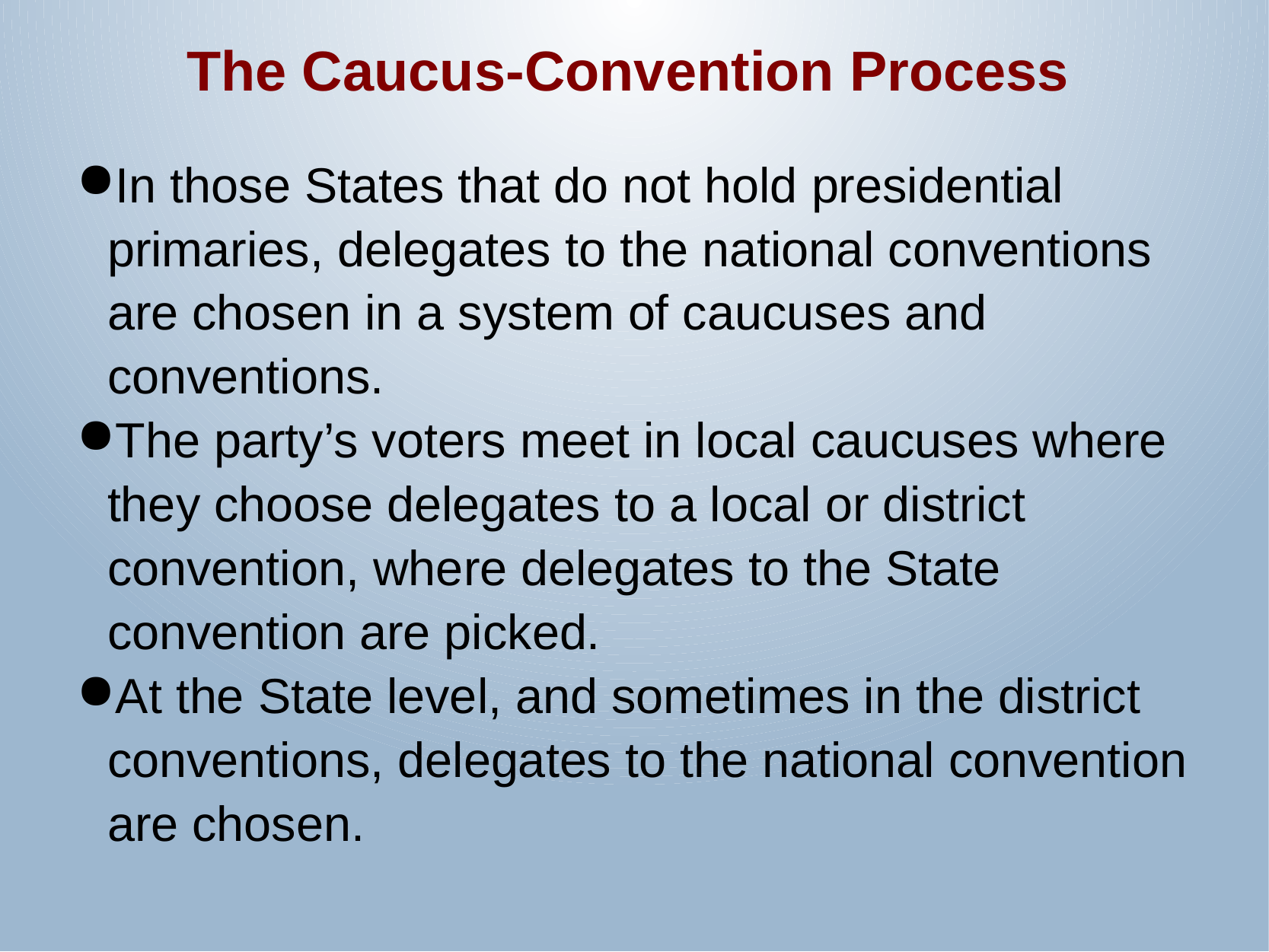

# The Caucus-Convention Process
In those States that do not hold presidential primaries, delegates to the national conventions are chosen in a system of caucuses and conventions.
The party’s voters meet in local caucuses where they choose delegates to a local or district convention, where delegates to the State convention are picked.
At the State level, and sometimes in the district conventions, delegates to the national convention are chosen.